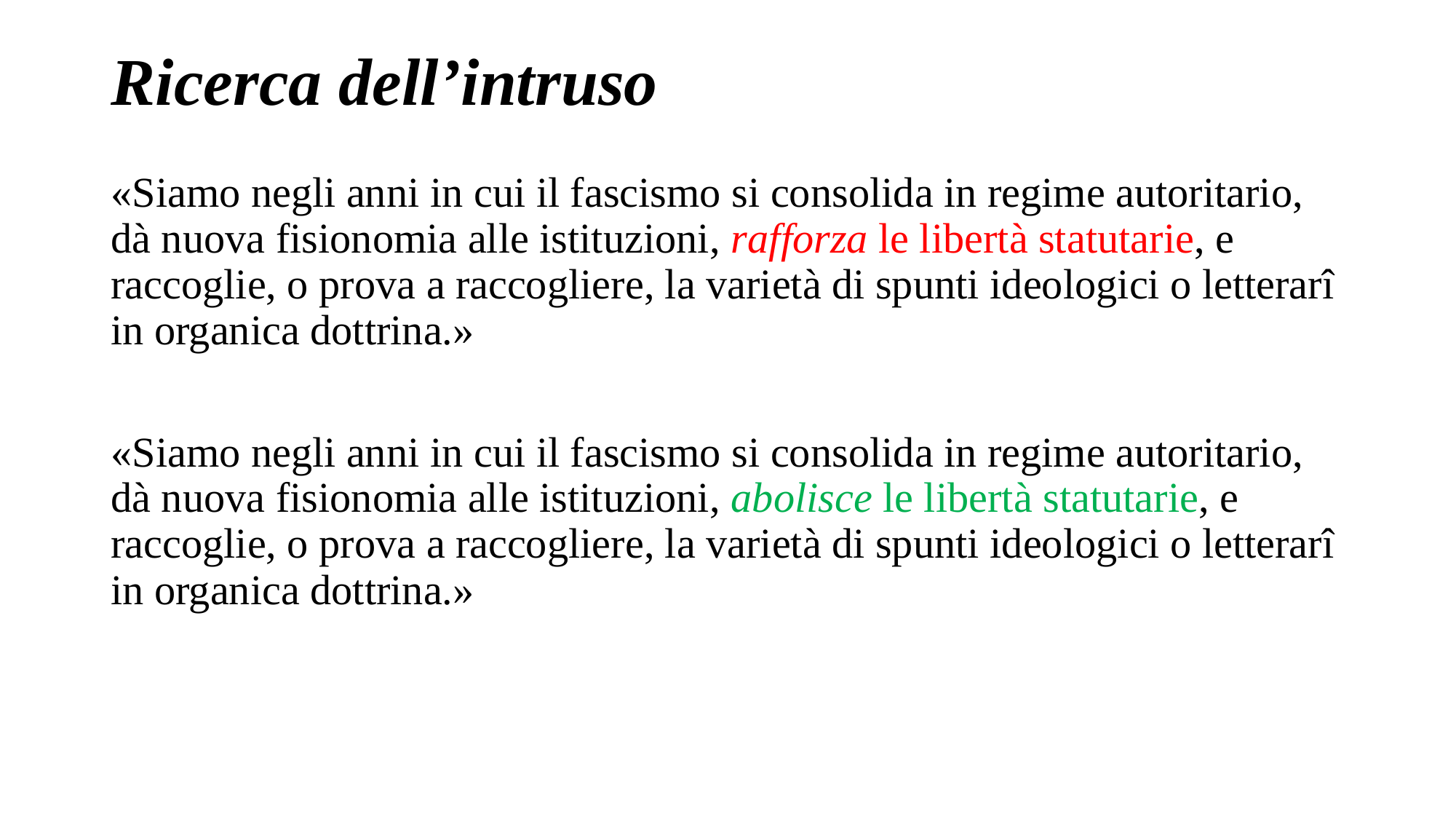

# Ricerca dell’intruso
«Siamo negli anni in cui il fascismo si consolida in regime autoritario, dà nuova fisionomia alle istituzioni, rafforza le libertà statutarie, e raccoglie, o prova a raccogliere, la varietà di spunti ideologici o letterarî in organica dottrina.»

«Siamo negli anni in cui il fascismo si consolida in regime autoritario, dà nuova fisionomia alle istituzioni, abolisce le libertà statutarie, e raccoglie, o prova a raccogliere, la varietà di spunti ideologici o letterarî in organica dottrina.»